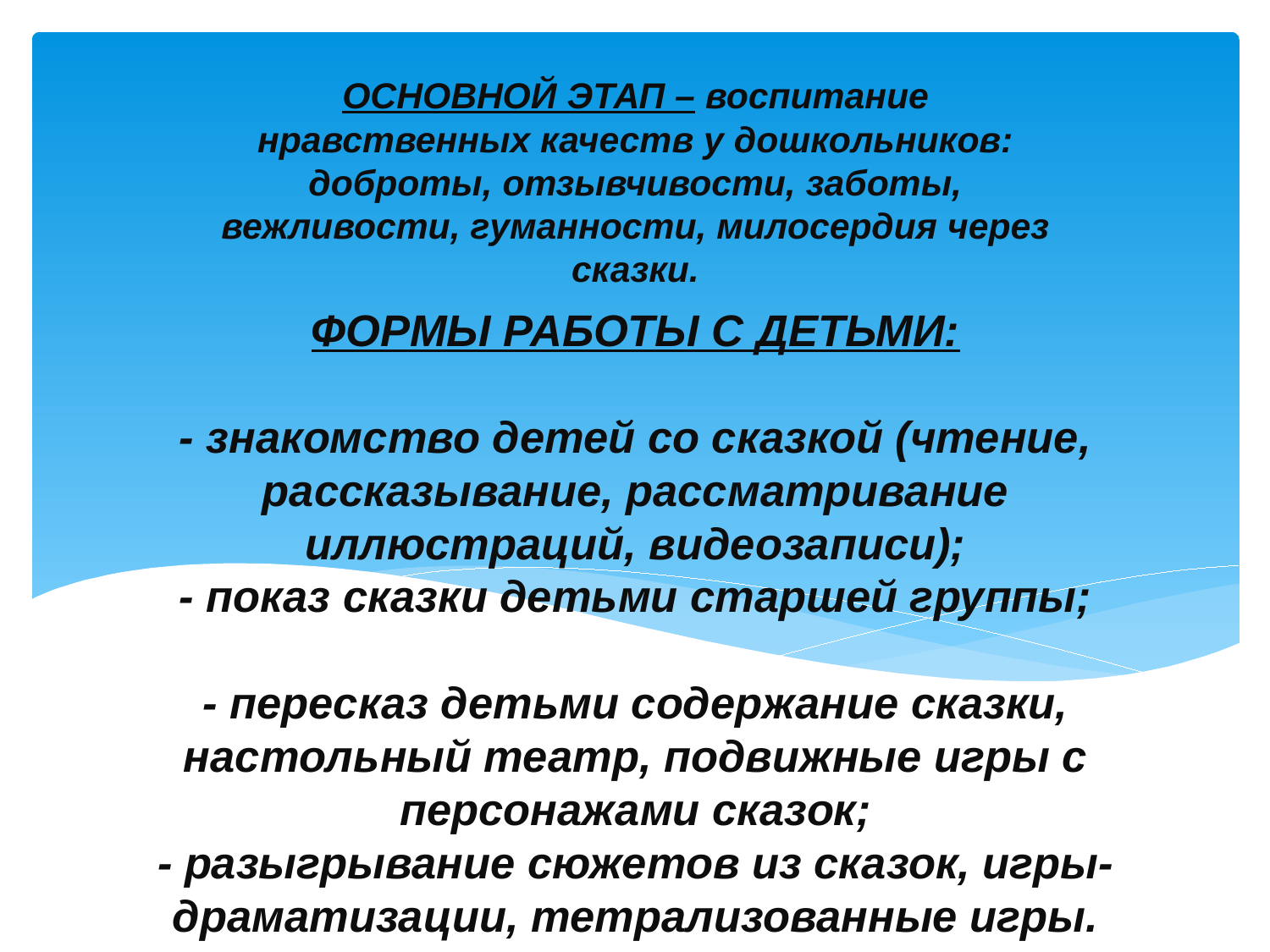

ОСНОВНОЙ ЭТАП – воспитание нравственных качеств у дошкольников: доброты, отзывчивости, заботы, вежливости, гуманности, милосердия через сказки.
# ФОРМЫ РАБОТЫ С ДЕТЬМИ: - знакомство детей со сказкой (чтение, рассказывание, рассматривание иллюстраций, видеозаписи); - показ сказки детьми старшей группы; - пересказ детьми содержание сказки, настольный театр, подвижные игры с персонажами сказок; - разыгрывание сюжетов из сказок, игры-драматизации, тетрализованные игры.